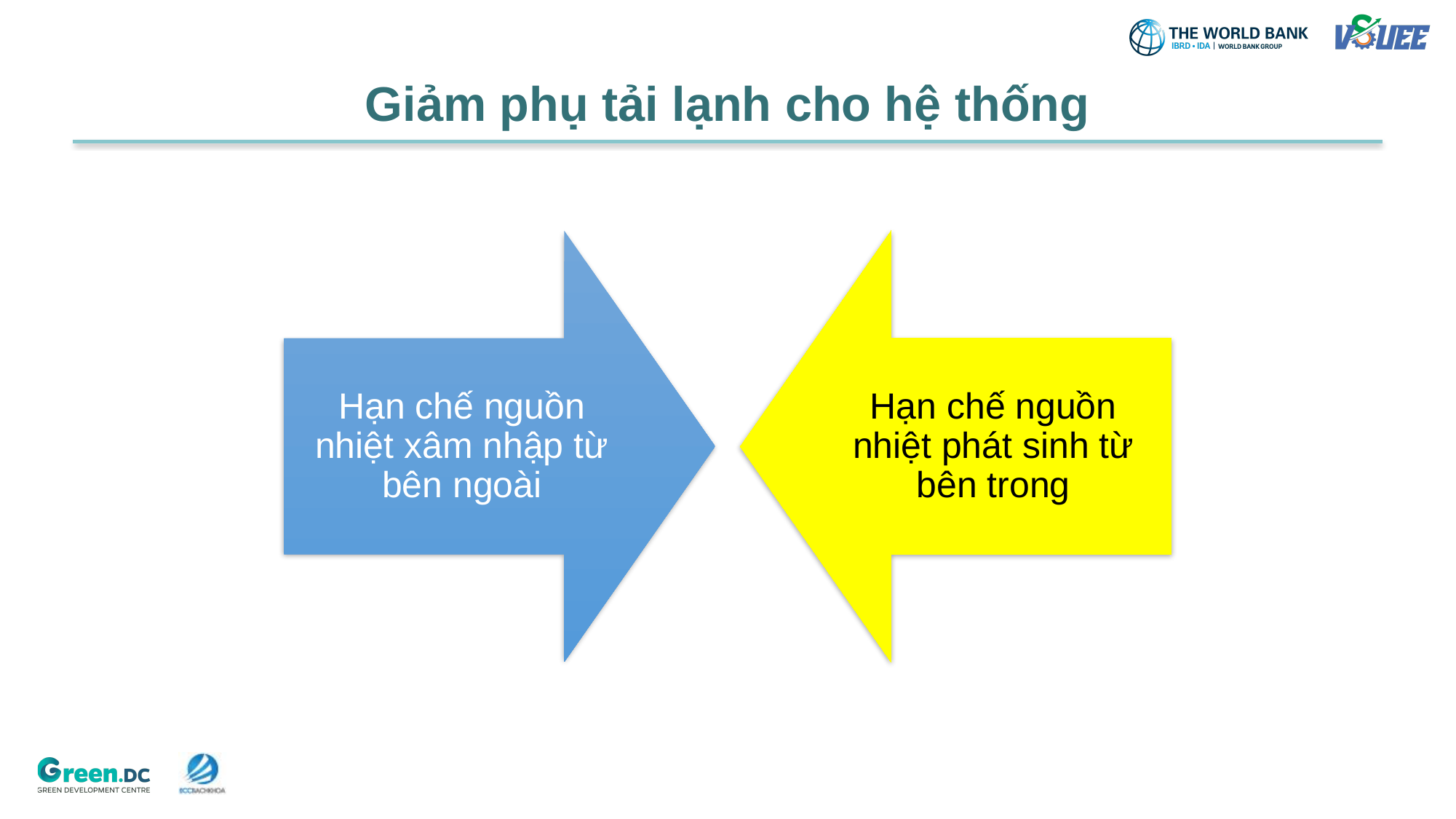

# Giảm phụ tải lạnh cho hệ thống
Hạn chế nguồn nhiệt xâm nhập từ bên ngoài
Hạn chế nguồn nhiệt phát sinh từ bên trong